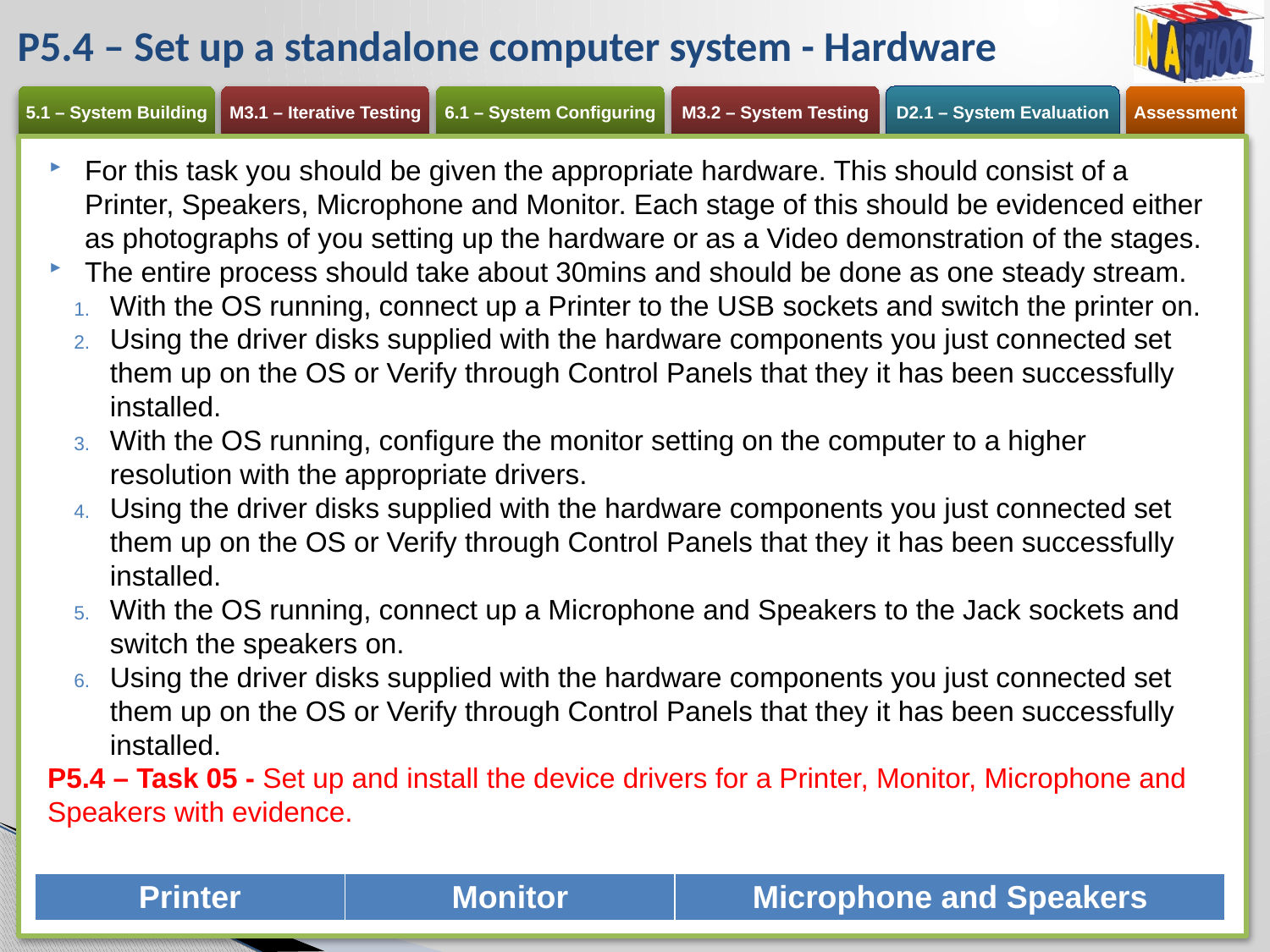

# P5.4 – Set up a standalone computer system - Hardware
For this task you should be given the appropriate hardware. This should consist of a Printer, Speakers, Microphone and Monitor. Each stage of this should be evidenced either as photographs of you setting up the hardware or as a Video demonstration of the stages.
The entire process should take about 30mins and should be done as one steady stream.
With the OS running, connect up a Printer to the USB sockets and switch the printer on.
Using the driver disks supplied with the hardware components you just connected set them up on the OS or Verify through Control Panels that they it has been successfully installed.
With the OS running, configure the monitor setting on the computer to a higher resolution with the appropriate drivers.
Using the driver disks supplied with the hardware components you just connected set them up on the OS or Verify through Control Panels that they it has been successfully installed.
With the OS running, connect up a Microphone and Speakers to the Jack sockets and switch the speakers on.
Using the driver disks supplied with the hardware components you just connected set them up on the OS or Verify through Control Panels that they it has been successfully installed.
P5.4 – Task 05 - Set up and install the device drivers for a Printer, Monitor, Microphone and Speakers with evidence.
| Printer | Monitor | Microphone and Speakers |
| --- | --- | --- |